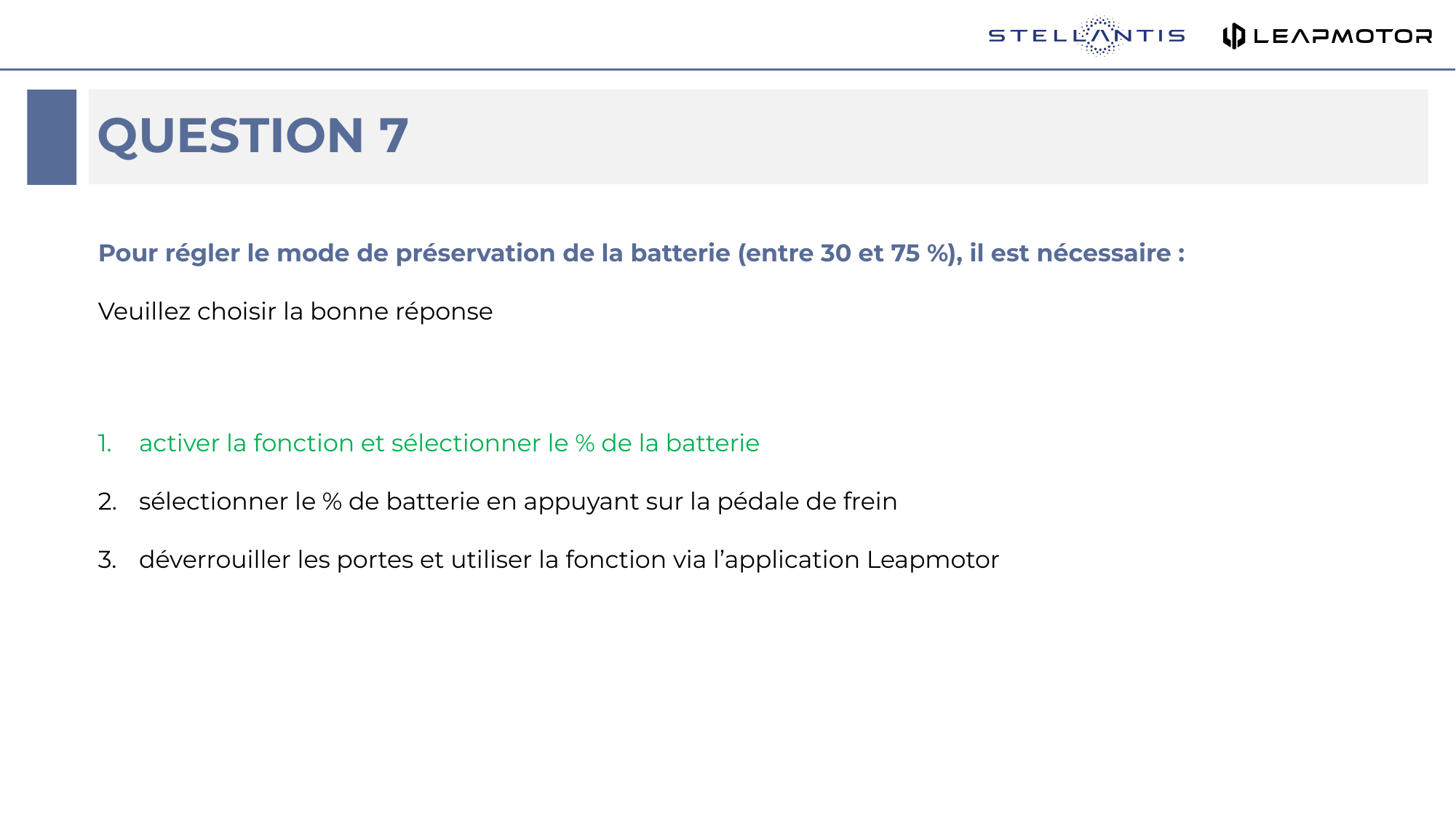

# Question 7
Pour régler le mode de préservation de la batterie (entre 30 et 75 %), il est nécessaire :
Veuillez choisir la bonne réponse
activer la fonction et sélectionner le % de la batterie

sélectionner le % de batterie en appuyant sur la pédale de frein

déverrouiller les portes et utiliser la fonction via l’application Leapmotor